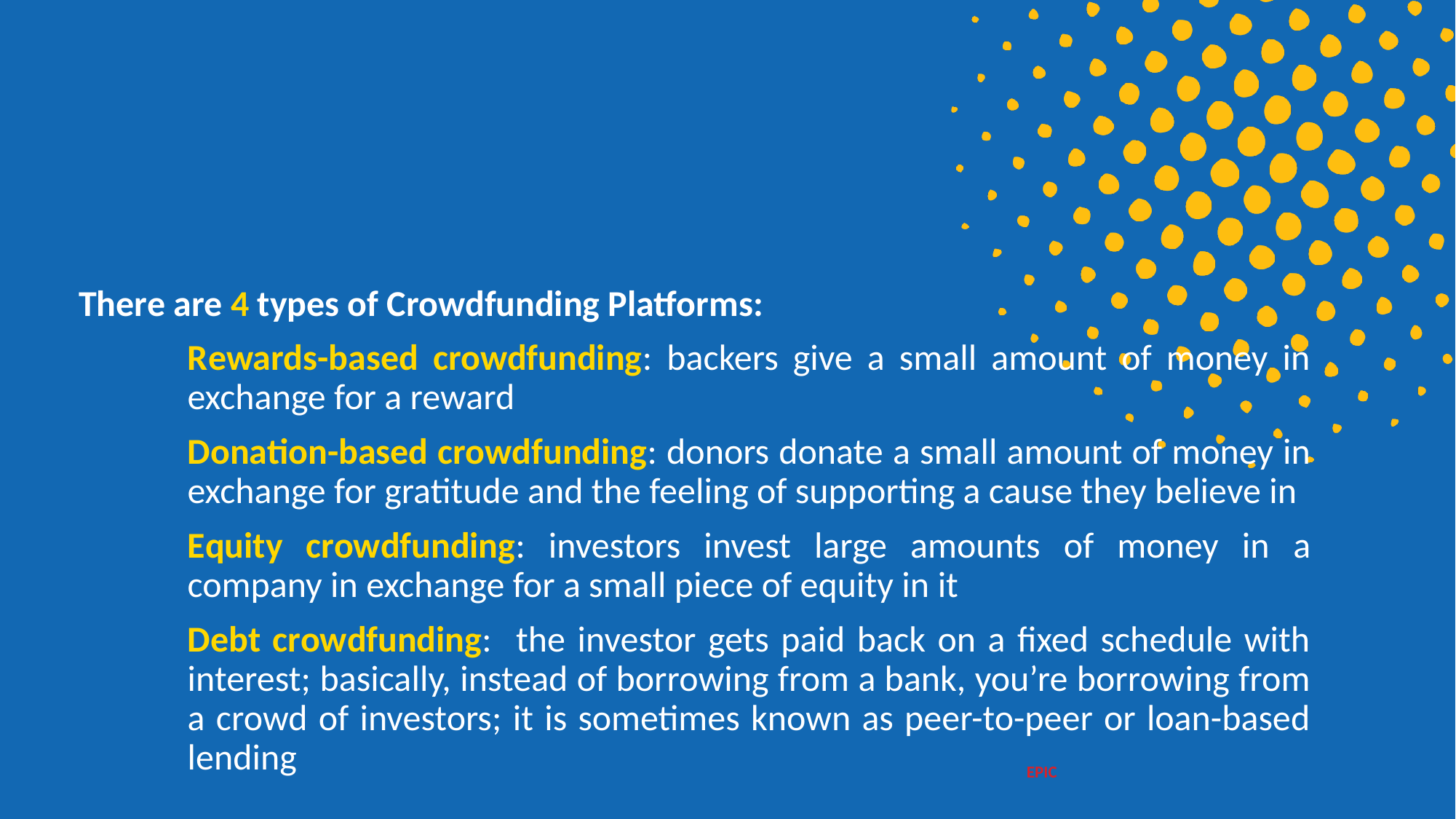

There are 4 types of Crowdfunding Platforms:

Rewards-based crowdfunding: backers give a small amount of money in exchange for a reward
Donation-based crowdfunding: donors donate a small amount of money in exchange for gratitude and the feeling of supporting a cause they believe in
Equity crowdfunding: investors invest large amounts of money in a company in exchange for a small piece of equity in it
Debt crowdfunding:  the investor gets paid back on a fixed schedule with interest; basically, instead of borrowing from a bank, you’re borrowing from a crowd of investors; it is sometimes known as peer-to-peer or loan-based lending